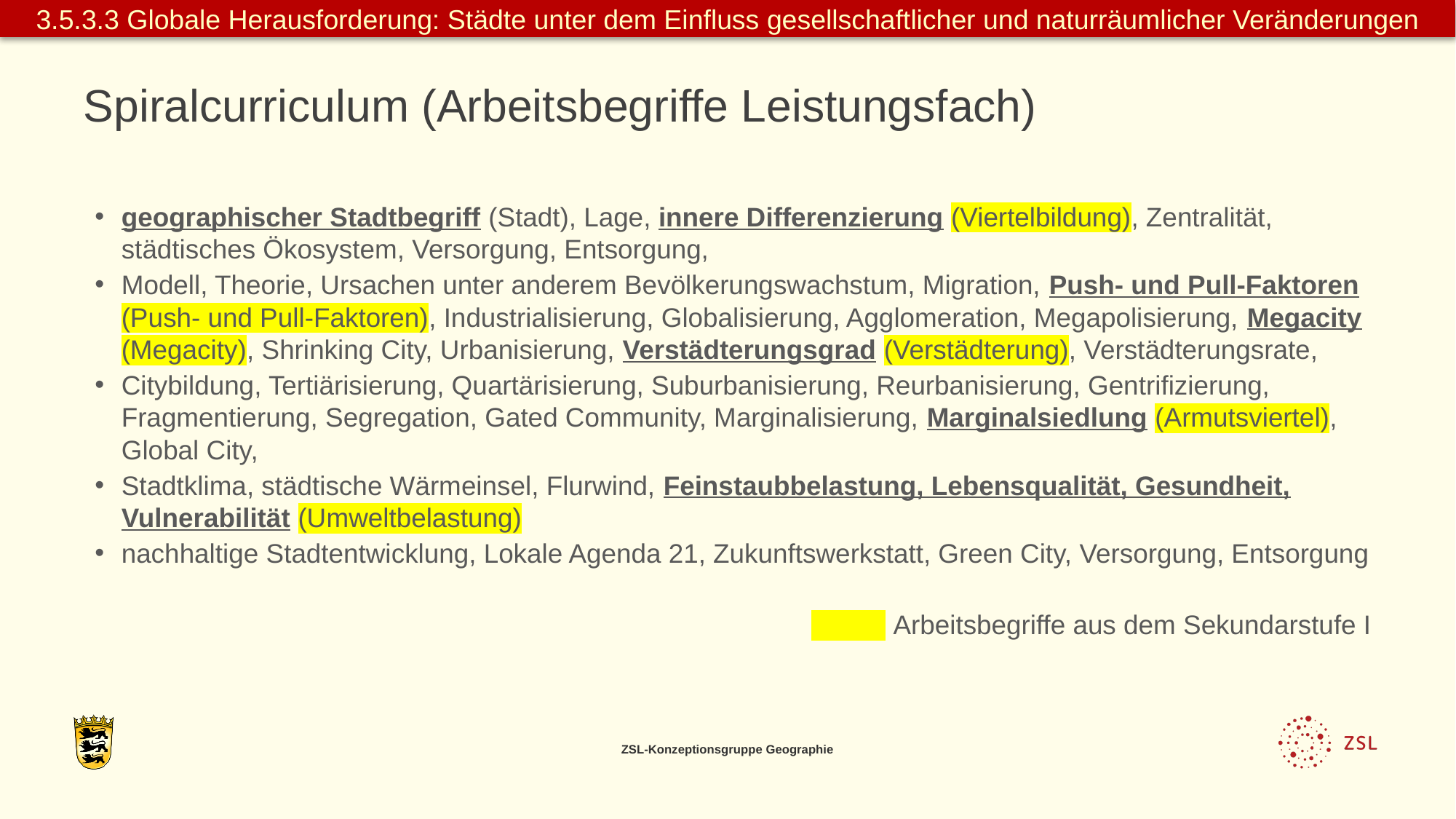

# Spiralcurriculum (Arbeitsbegriffe Leistungsfach)
geographischer Stadtbegriff (Stadt), Lage, innere Differenzierung (Viertelbildung), Zentralität, städtisches Ökosystem, Versorgung, Entsorgung,
Modell, Theorie, Ursachen unter anderem Bevölkerungswachstum, Migration, Push- und Pull-Faktoren (Push- und Pull-Faktoren), Industrialisierung, Globalisierung, Agglomeration, Megapolisierung, Megacity (Megacity), Shrinking City, Urbanisierung, Verstädterungsgrad (Verstädterung), Verstädterungsrate,
Citybildung, Tertiärisierung, Quartärisierung, Suburbanisierung, Reurbanisierung, Gentrifizierung, Fragmentierung, Segregation, Gated Community, Marginalisierung, Marginalsiedlung (Armutsviertel), Global City,
Stadtklima, städtische Wärmeinsel, Flurwind, Feinstaubbelastung, Lebensqualität, Gesundheit, Vulnerabilität (Umweltbelastung)
nachhaltige Stadtentwicklung, Lokale Agenda 21, Zukunftswerkstatt, Green City, Versorgung, Entsorgung

           Arbeitsbegriffe aus dem Sekundarstufe I
ZSL-Konzeptionsgruppe Geographie